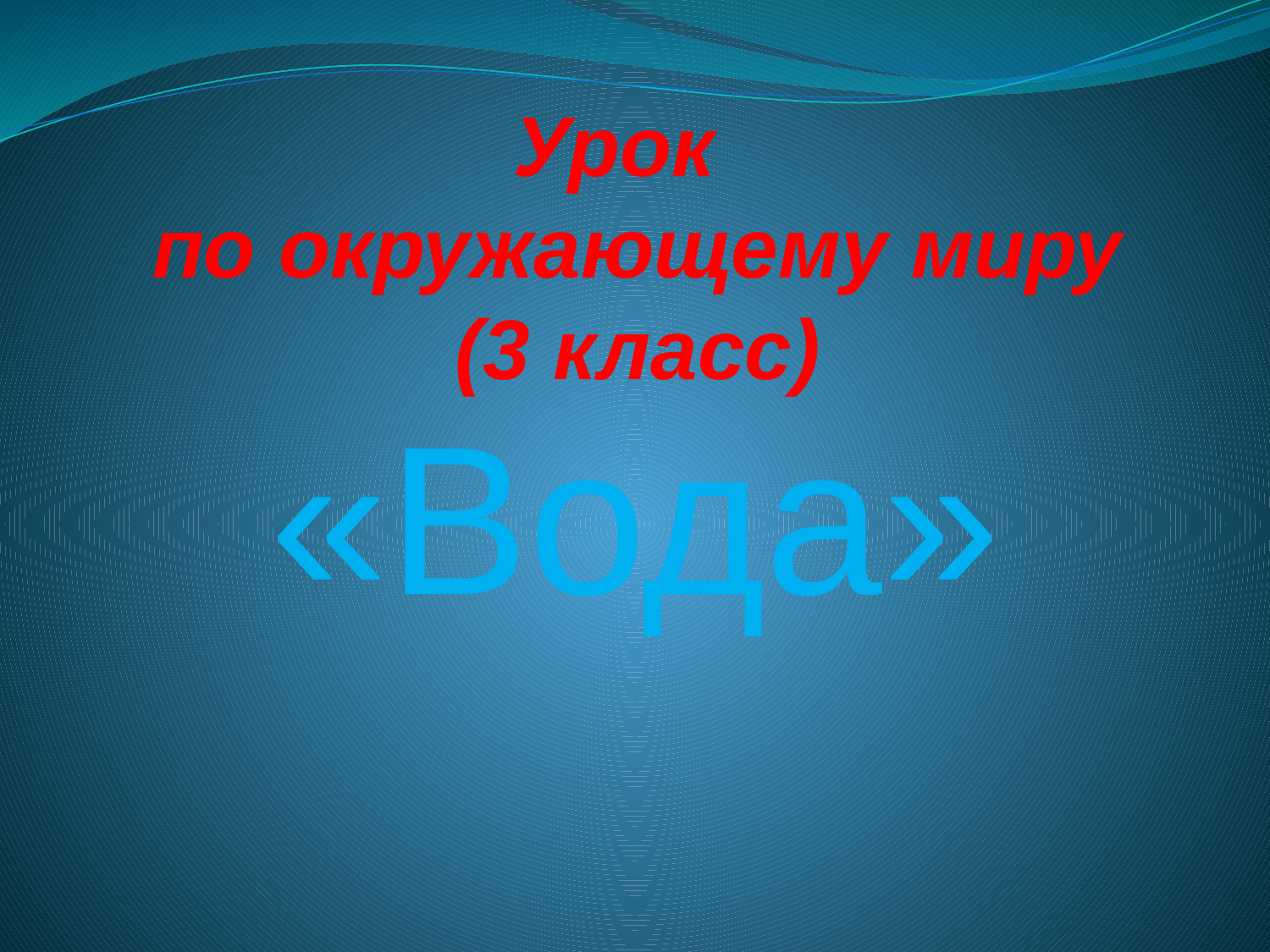

# Урок по окружающему миру (3 класс)
«Вода»